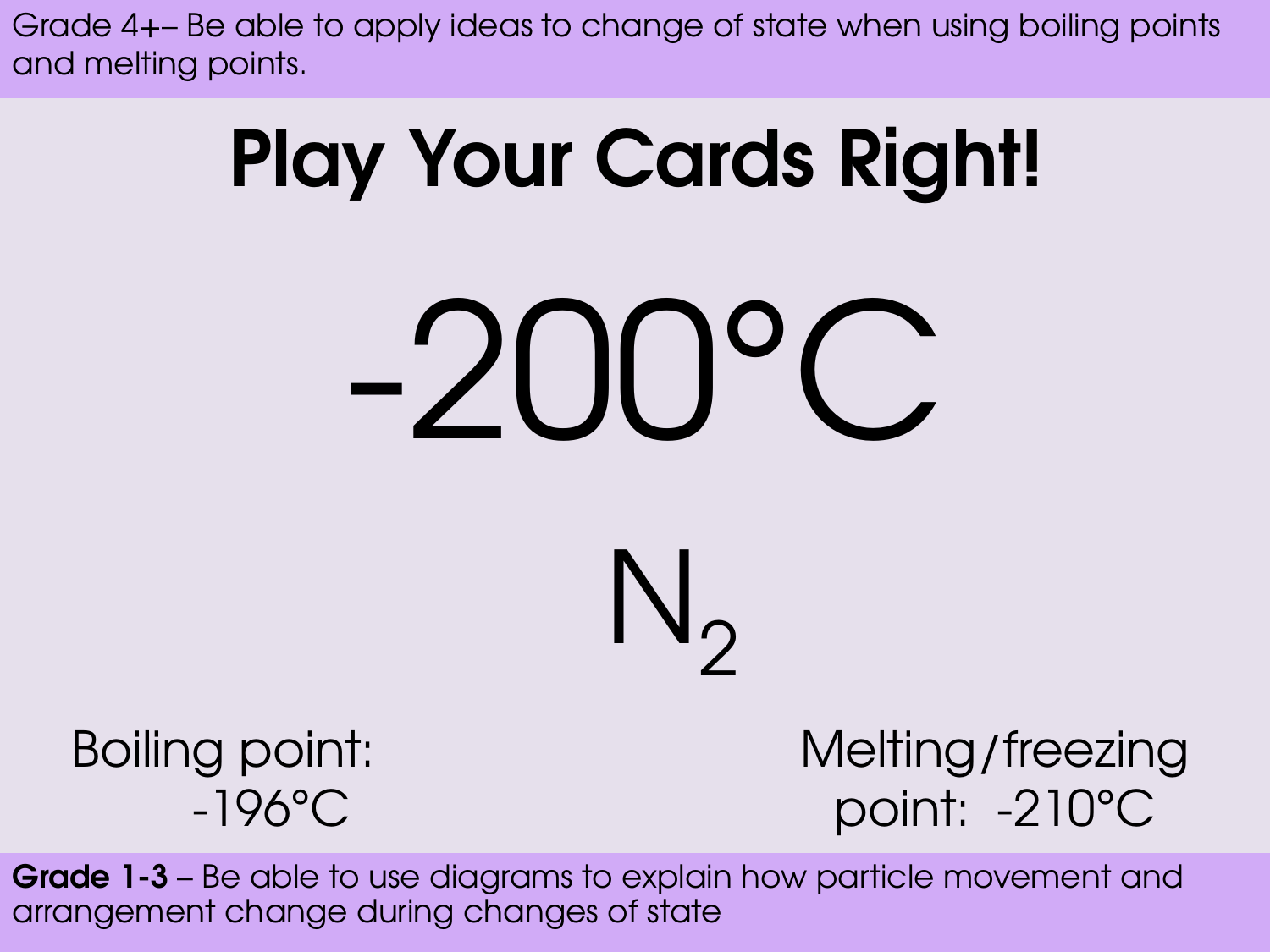

Grade 4+– Be able to apply ideas to change of state when using boiling points and melting points.

ASPIRE – Be able to apply ideas to change of state when using boiling points and melting points.

Play Your Cards Right!

-200°C
N2
Boiling point:        -196°C
Melting/freezing point:  -210°C

Grade 1-3 – Be able to use diagrams to explain how particle movement and arrangement change during changes of state

CHALLENGE – Be able to use diagrams to explain how particle movement and arrangement change during changes of state